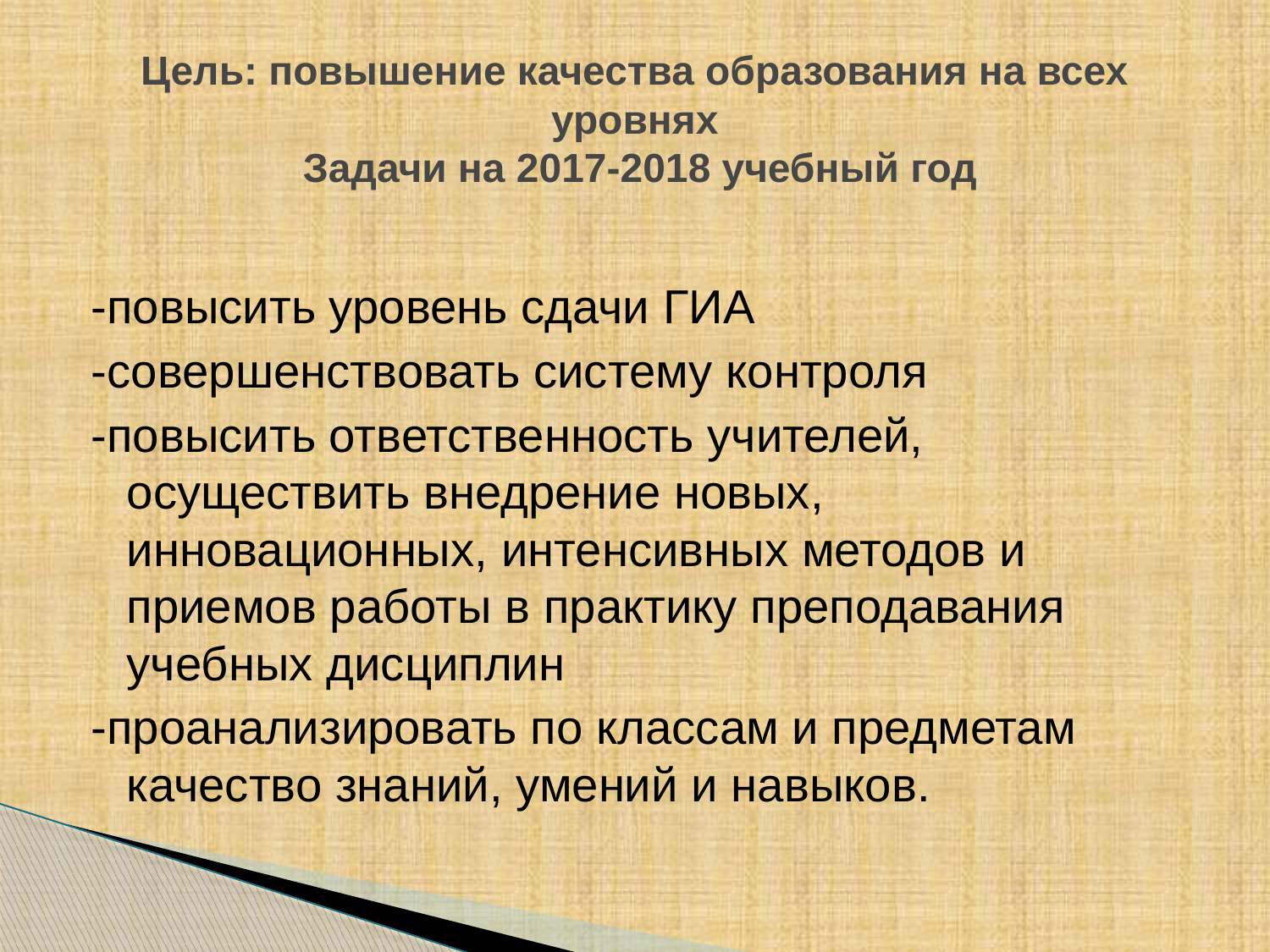

# Цель: повышение качества образования на всех уровнях Задачи на 2017-2018 учебный год

-повысить уровень сдачи ГИА
-совершенствовать систему контроля
-повысить ответственность учителей, осуществить внедрение новых, инновационных, интенсивных методов и приемов работы в практику преподавания учебных дисциплин
-проанализировать по классам и предметам качество знаний, умений и навыков.